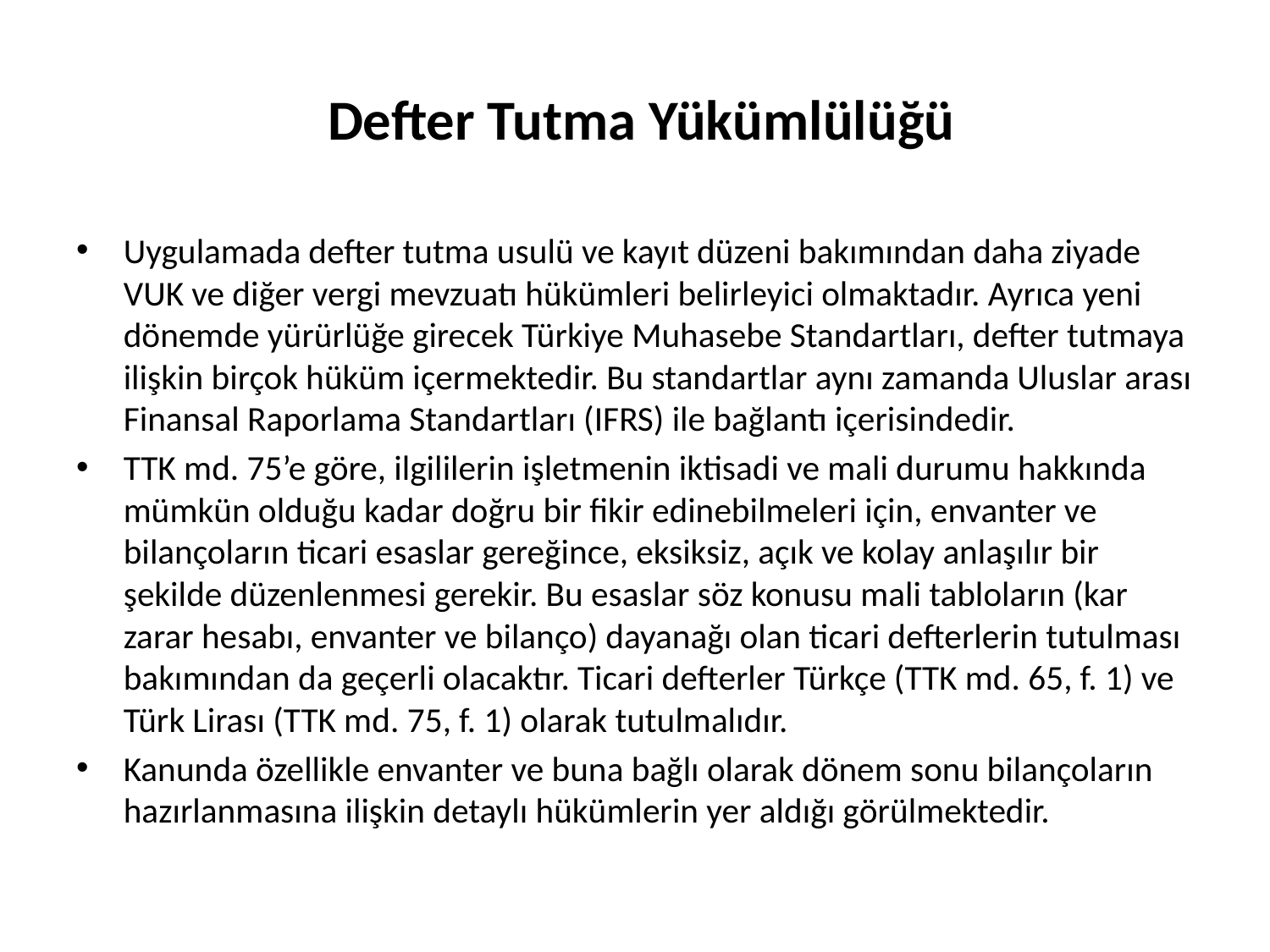

# Defter Tutma Yükümlülüğü
Uygulamada defter tutma usulü ve kayıt düzeni bakımından daha ziyade VUK ve diğer vergi mevzuatı hükümleri belirleyici olmaktadır. Ayrıca yeni dönemde yürürlüğe girecek Türkiye Muhasebe Standartları, defter tutmaya ilişkin birçok hüküm içermektedir. Bu standartlar aynı zamanda Uluslar arası Finansal Raporlama Standartları (IFRS) ile bağlantı içerisindedir.
TTK md. 75’e göre, ilgililerin işletmenin iktisadi ve mali durumu hakkında mümkün olduğu kadar doğru bir fikir edinebilmeleri için, envanter ve bilançoların ticari esaslar gereğince, eksiksiz, açık ve kolay anlaşılır bir şekilde düzenlenmesi gerekir. Bu esaslar söz konusu mali tabloların (kar zarar hesabı, envanter ve bilanço) dayanağı olan ticari defterlerin tutulması bakımından da geçerli olacaktır. Ticari defterler Türkçe (TTK md. 65, f. 1) ve Türk Lirası (TTK md. 75, f. 1) olarak tutulmalıdır.
Kanunda özellikle envanter ve buna bağlı olarak dönem sonu bilançoların hazırlanmasına ilişkin detaylı hükümlerin yer aldığı görülmektedir.